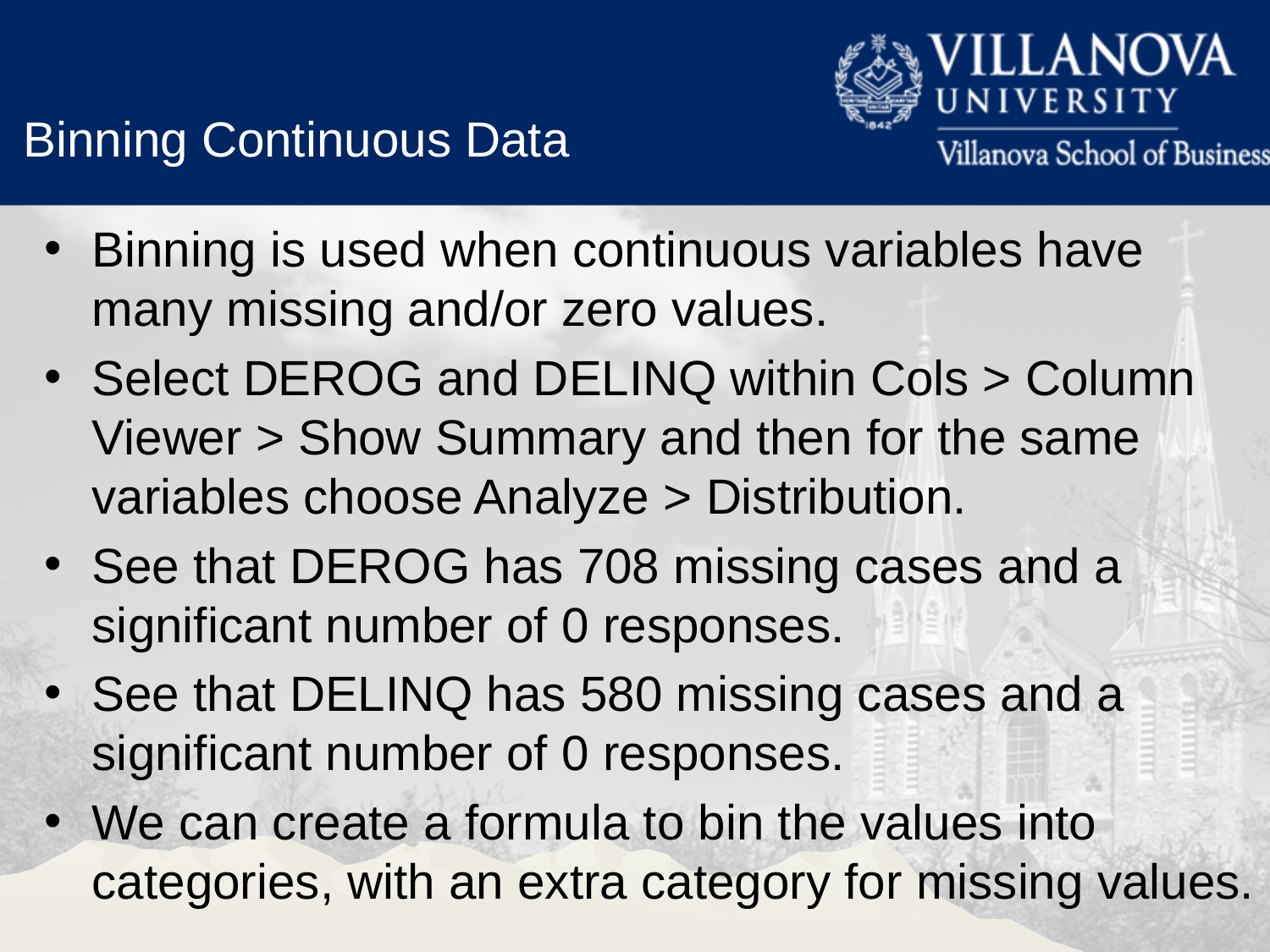

Binning Continuous Data
Binning is used when continuous variables have many missing and/or zero values.
Select DEROG and DELINQ within Cols > Column Viewer > Show Summary and then for the same variables choose Analyze > Distribution.
See that DEROG has 708 missing cases and a significant number of 0 responses.
See that DELINQ has 580 missing cases and a significant number of 0 responses.
We can create a formula to bin the values into categories, with an extra category for missing values.